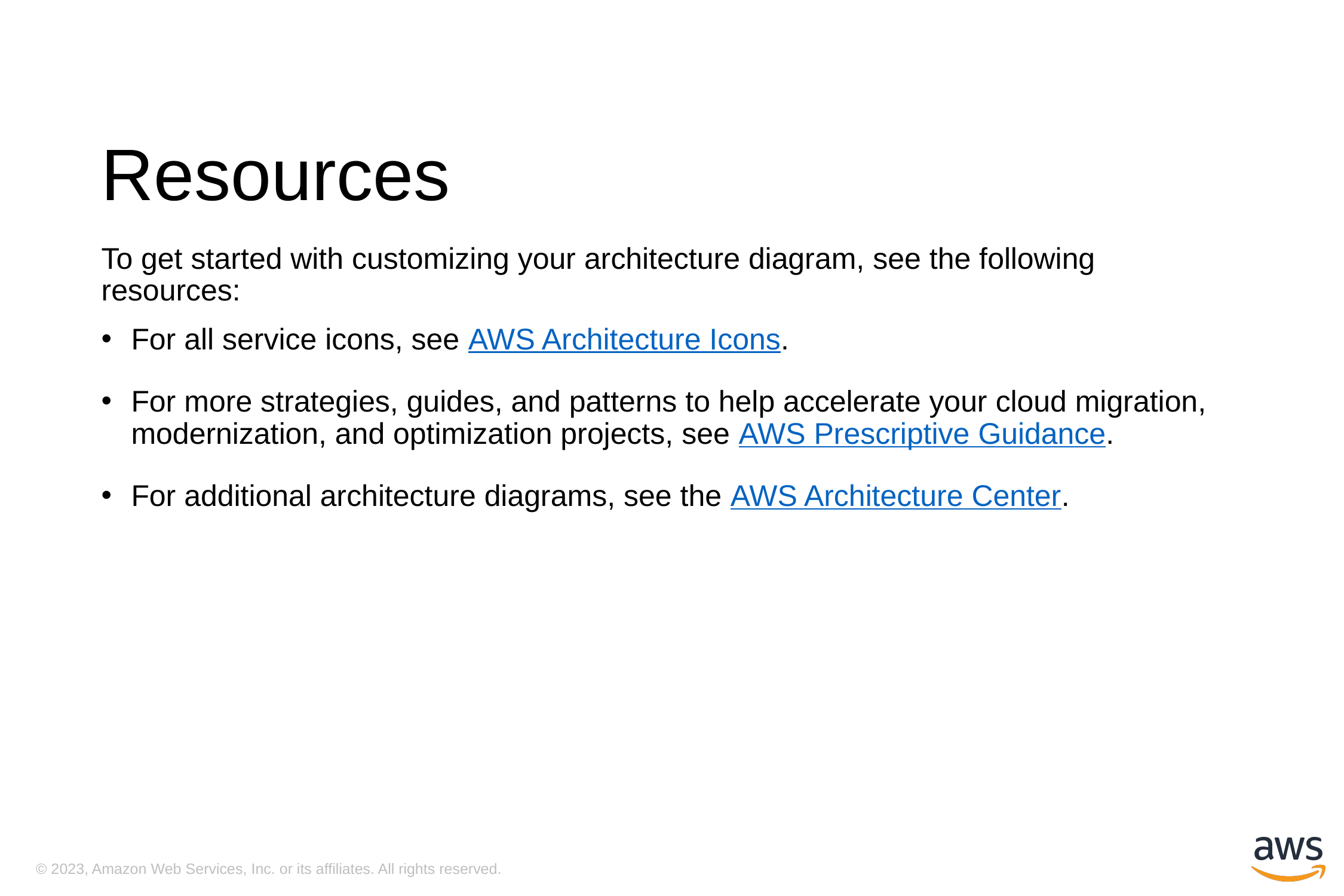

# Resources
To get started with customizing your architecture diagram, see the following resources:
For all service icons, see AWS Architecture Icons.
For more strategies, guides, and patterns to help accelerate your cloud migration, modernization, and optimization projects, see AWS Prescriptive Guidance.
For additional architecture diagrams, see the AWS Architecture Center.
© 2023, Amazon Web Services, Inc. or its affiliates. All rights reserved.